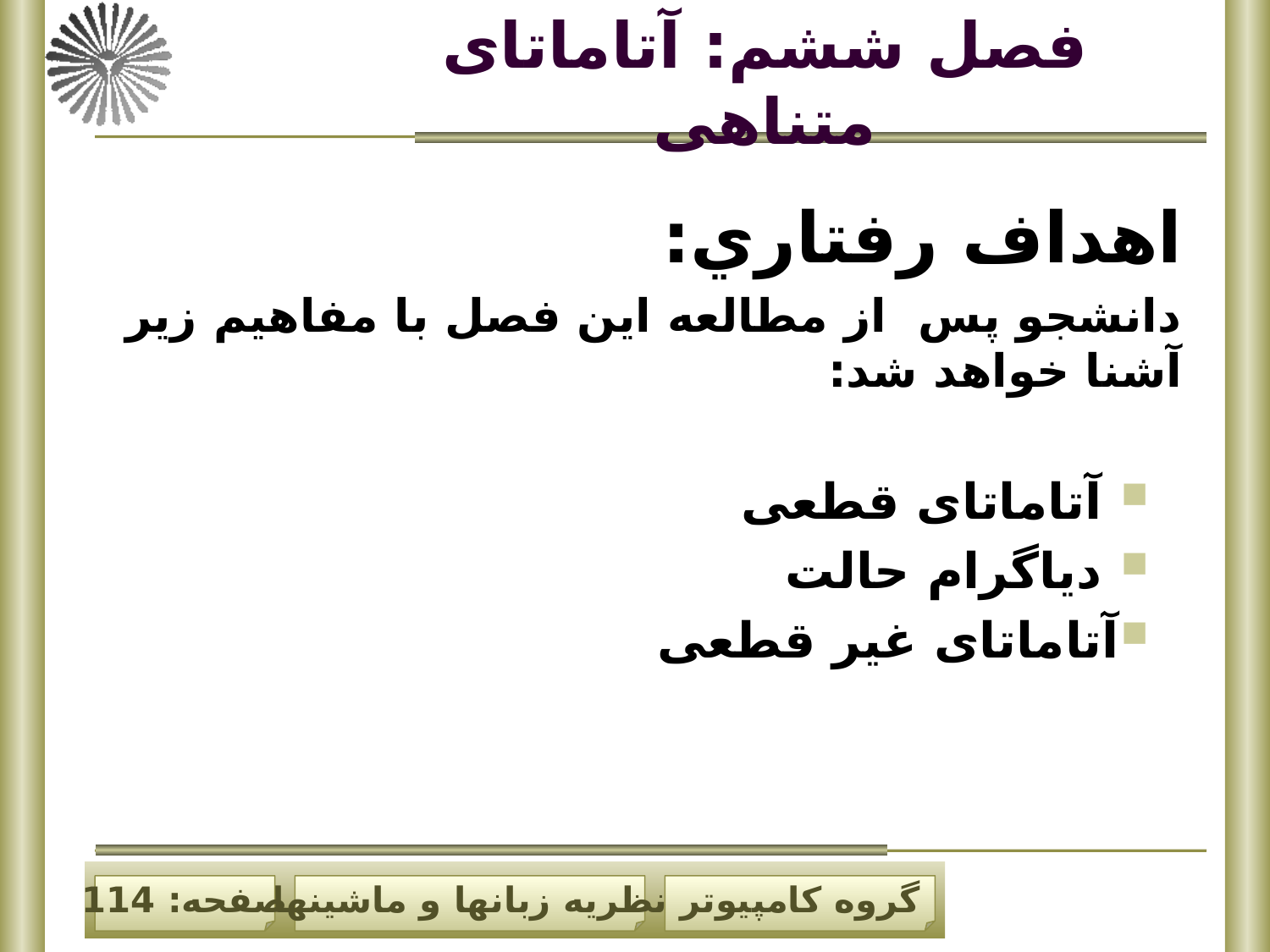

فصل ششم: آتاماتای متناهی
اهداف رفتاري:
دانشجو پس  از مطالعه اين فصل با مفاهيم زير آشنا خواهد شد:

 آتاماتای قطعی
 دیاگرام حالت
آتاماتای غیر قطعی